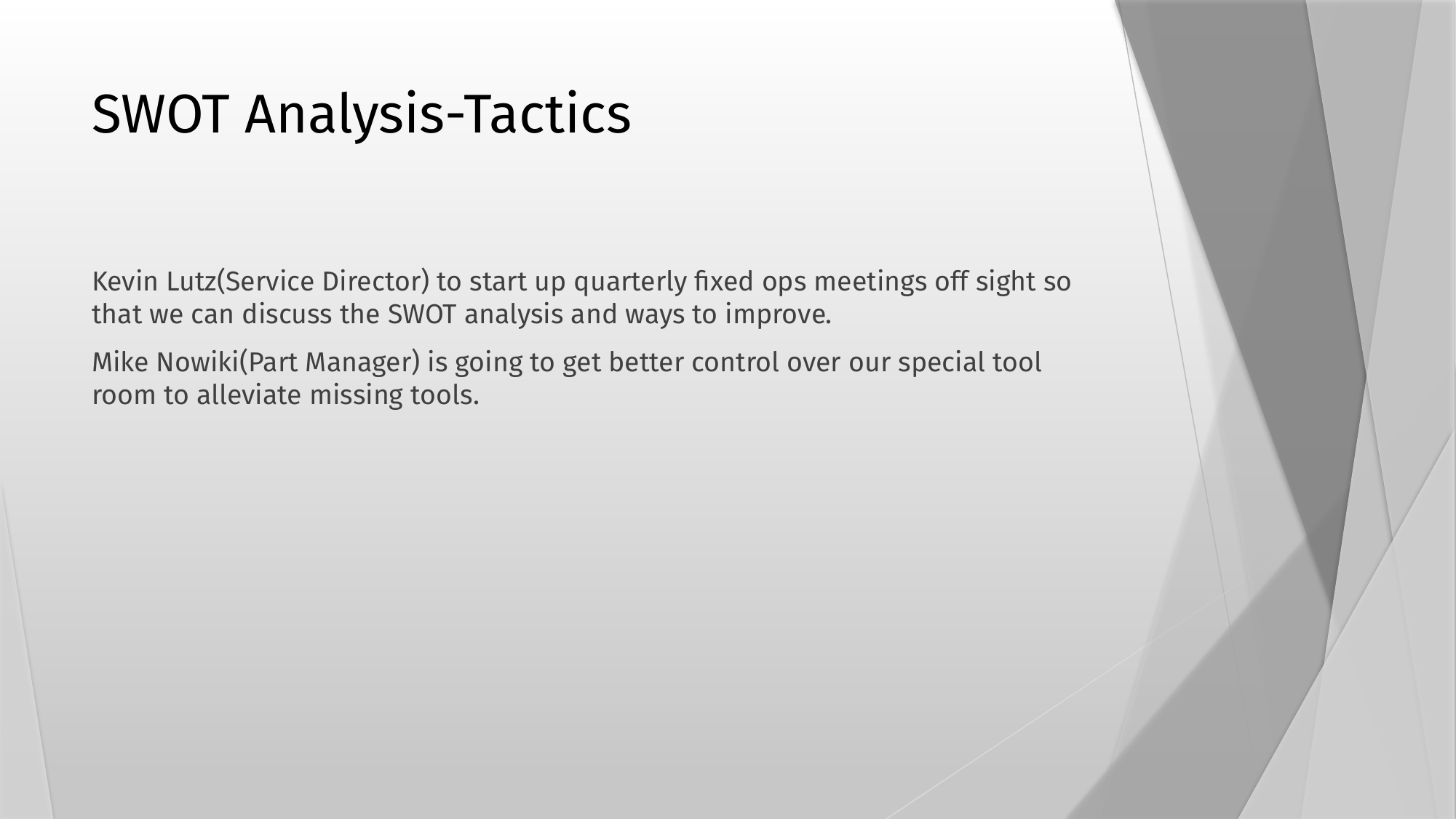

# SWOT Analysis-Tactics
Kevin Lutz(Service Director) to start up quarterly fixed ops meetings off sight so that we can discuss the SWOT analysis and ways to improve.
Mike Nowiki(Part Manager) is going to get better control over our special tool room to alleviate missing tools.